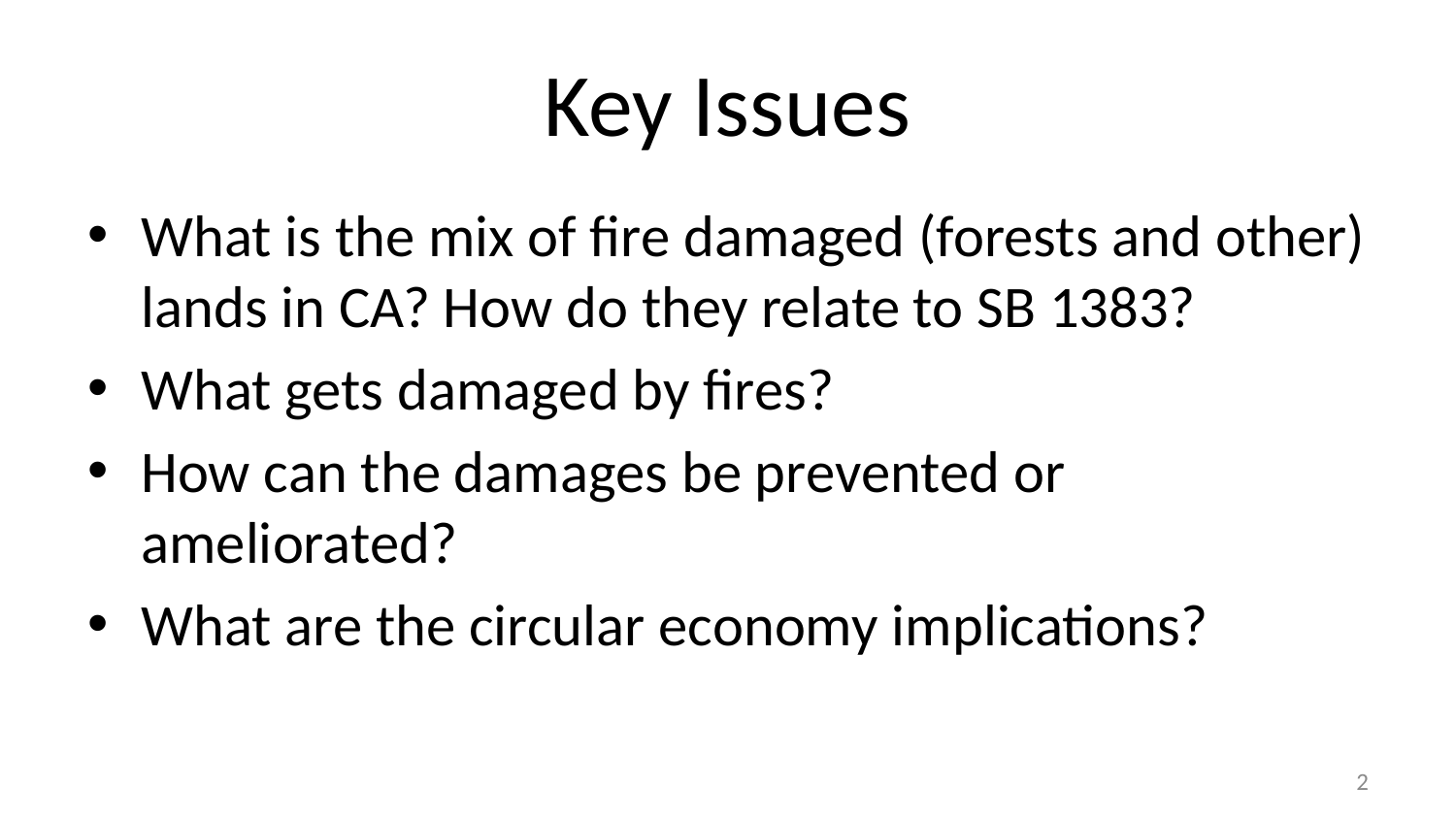

# Key Issues
What is the mix of fire damaged (forests and other) lands in CA? How do they relate to SB 1383?
What gets damaged by fires?
How can the damages be prevented or ameliorated?
What are the circular economy implications?
2